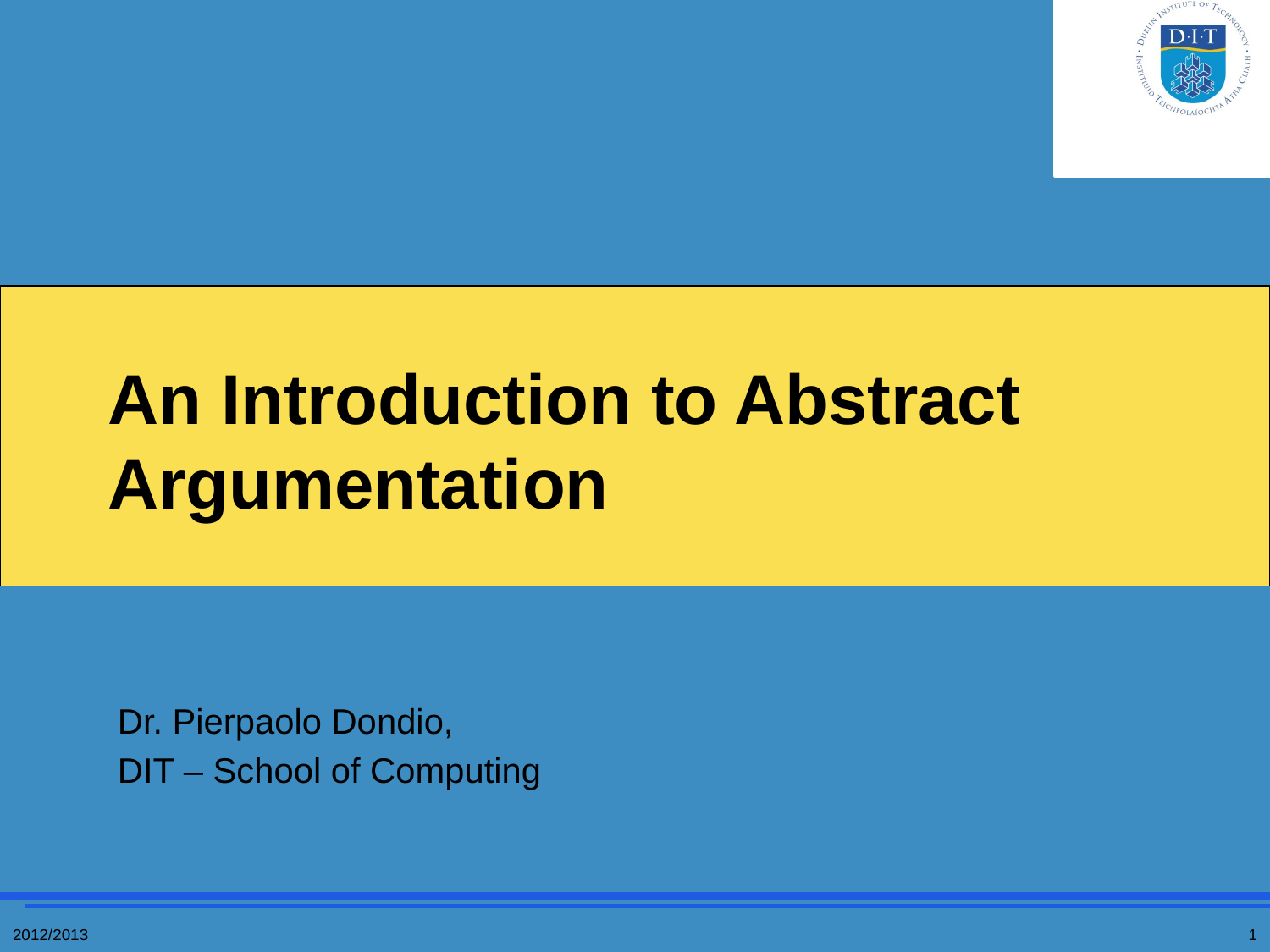

# An Introduction to Abstract Argumentation
Dr. Pierpaolo Dondio,
DIT – School of Computing
2012/2013
1